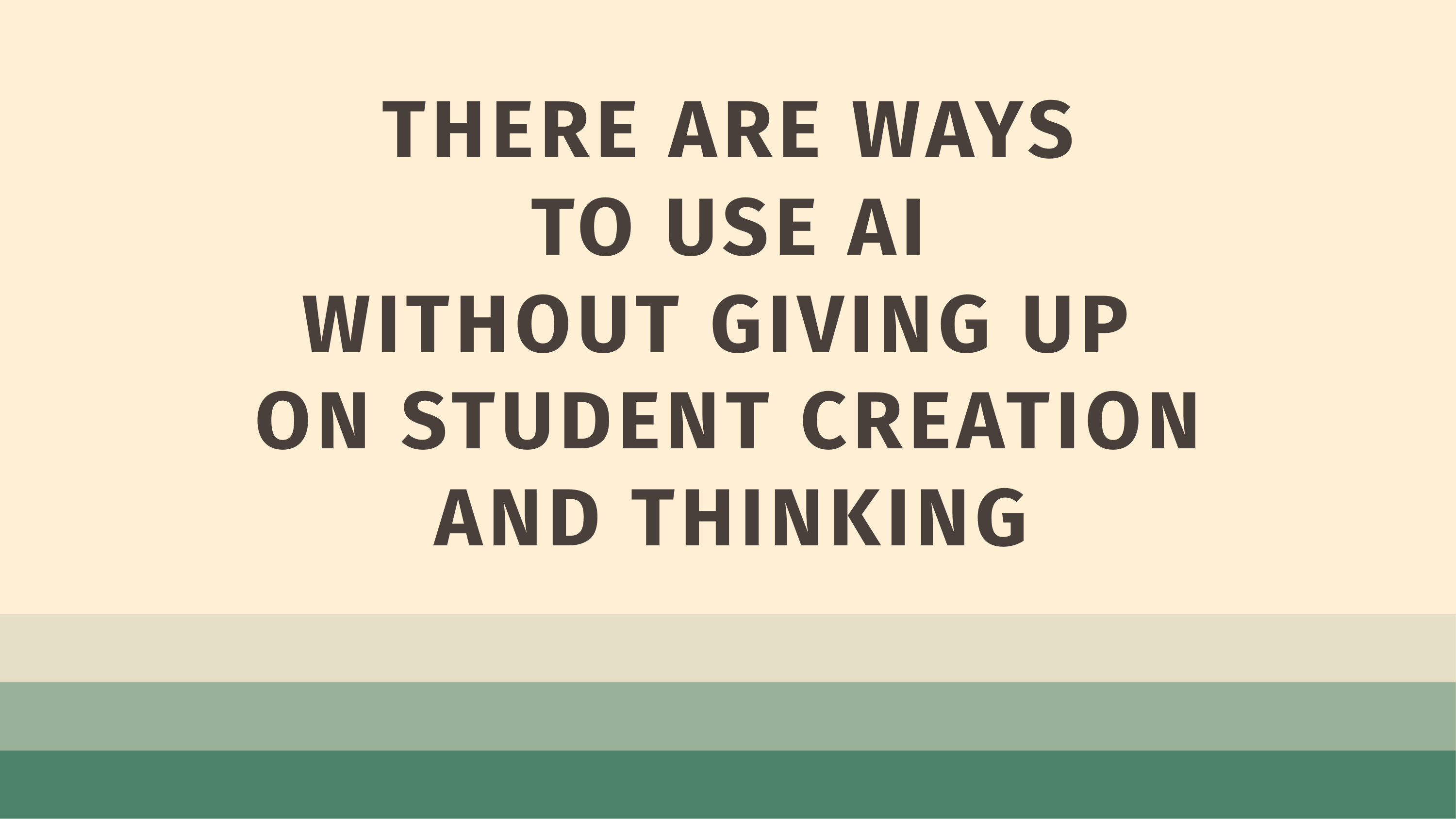

# THERE ARE WAYS TO USE AI WITHOUT GIVING UP ON STUDENT CREATION AND THINKING